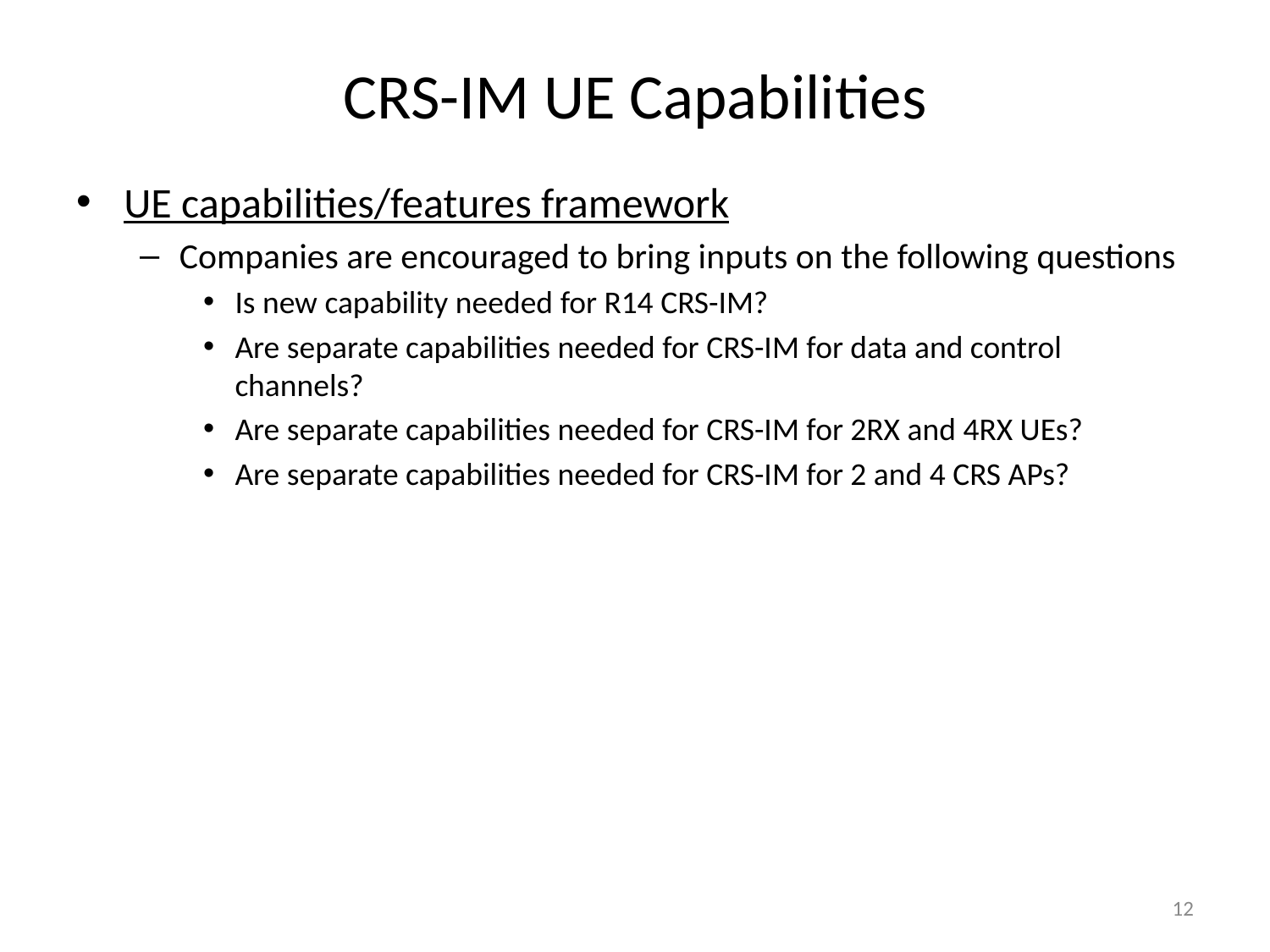

# CRS-IM UE Capabilities
UE capabilities/features framework
Companies are encouraged to bring inputs on the following questions
Is new capability needed for R14 CRS-IM?
Are separate capabilities needed for CRS-IM for data and control channels?
Are separate capabilities needed for CRS-IM for 2RX and 4RX UEs?
Are separate capabilities needed for CRS-IM for 2 and 4 CRS APs?

12